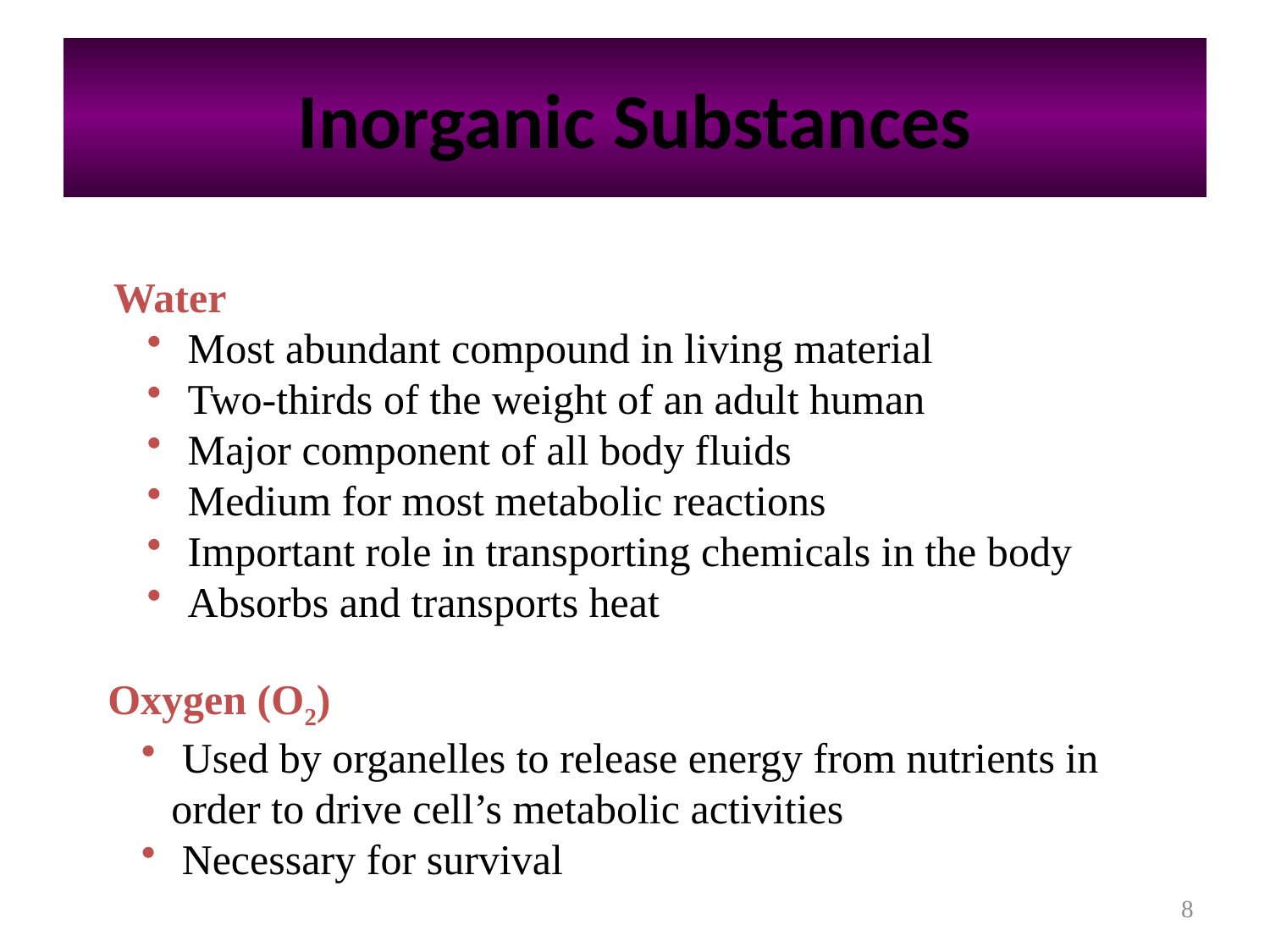

# Inorganic Substances
Water
 Most abundant compound in living material
 Two-thirds of the weight of an adult human
 Major component of all body fluids
 Medium for most metabolic reactions
 Important role in transporting chemicals in the body
 Absorbs and transports heat
Oxygen (O2)
 Used by organelles to release energy from nutrients in order to drive cell’s metabolic activities
 Necessary for survival
8